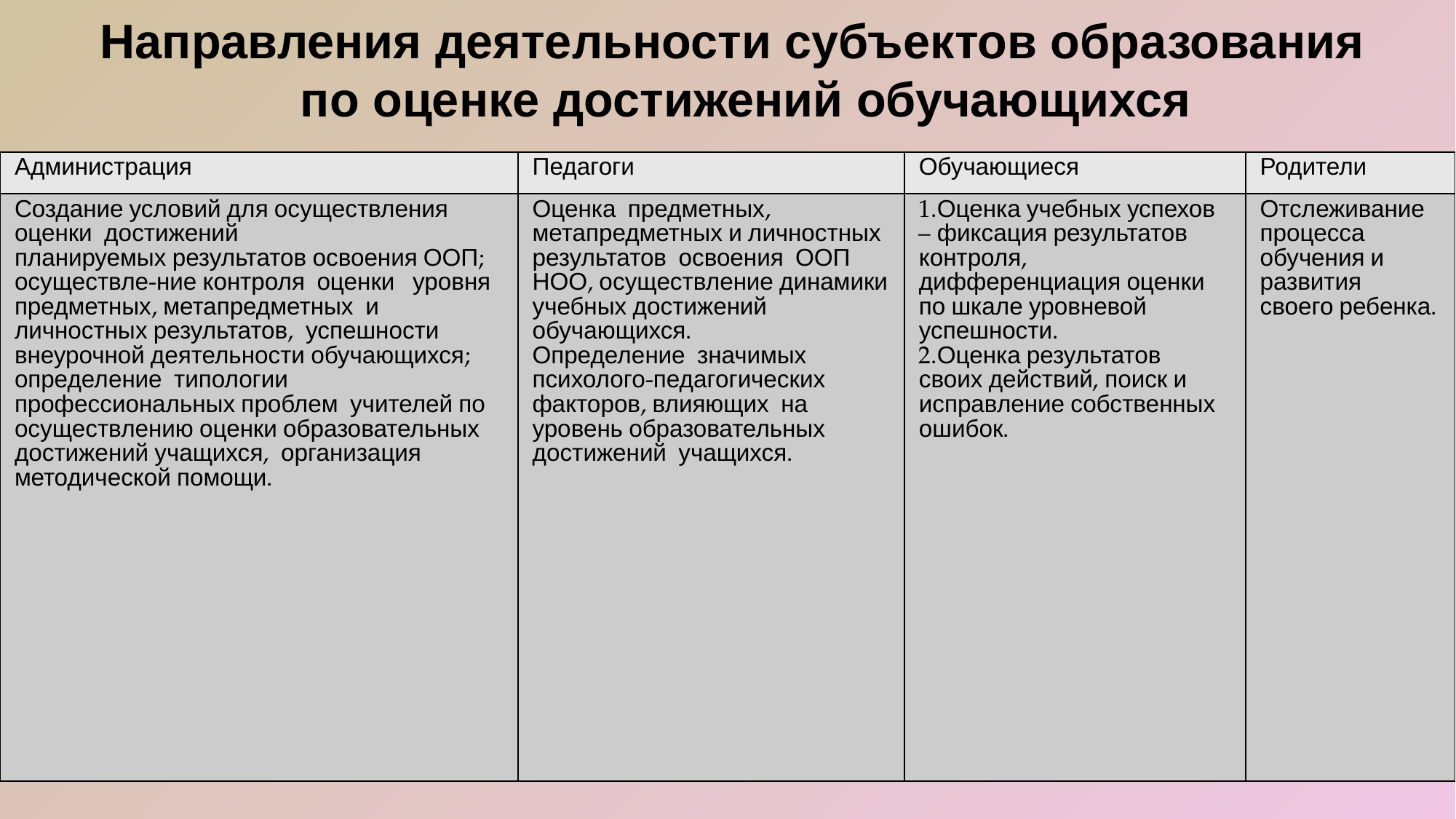

# Направления деятельности субъектов образования по оценке достижений обучающихся
| Администрация | Педагоги | Обучающиеся | Родители |
| --- | --- | --- | --- |
| Создание условий для осуществления оценки достижений планируемых результатов освоения ООП; осуществле-ние контроля оценки уровня предметных, метапредметных и личностных результатов, успешности внеурочной деятельности обучающихся; определение типологии профессиональных проблем учителей по осуществлению оценки образовательных достижений учащихся, организация методической помощи. | Оценка предметных, метапредметных и личностных результатов освоения ООП НОО, осуществление динамики учебных достижений обучающихся. Определение значимых психолого-педагогических факторов, влияющих на уровень образовательных достижений учащихся. | 1.Оценка учебных успехов – фиксация результатов контроля, дифференциация оценки по шкале уровневой успешности. 2.Оценка результатов своих действий, поиск и исправление собственных ошибок. | Отслеживание процесса обучения и развития своего ребенка. |